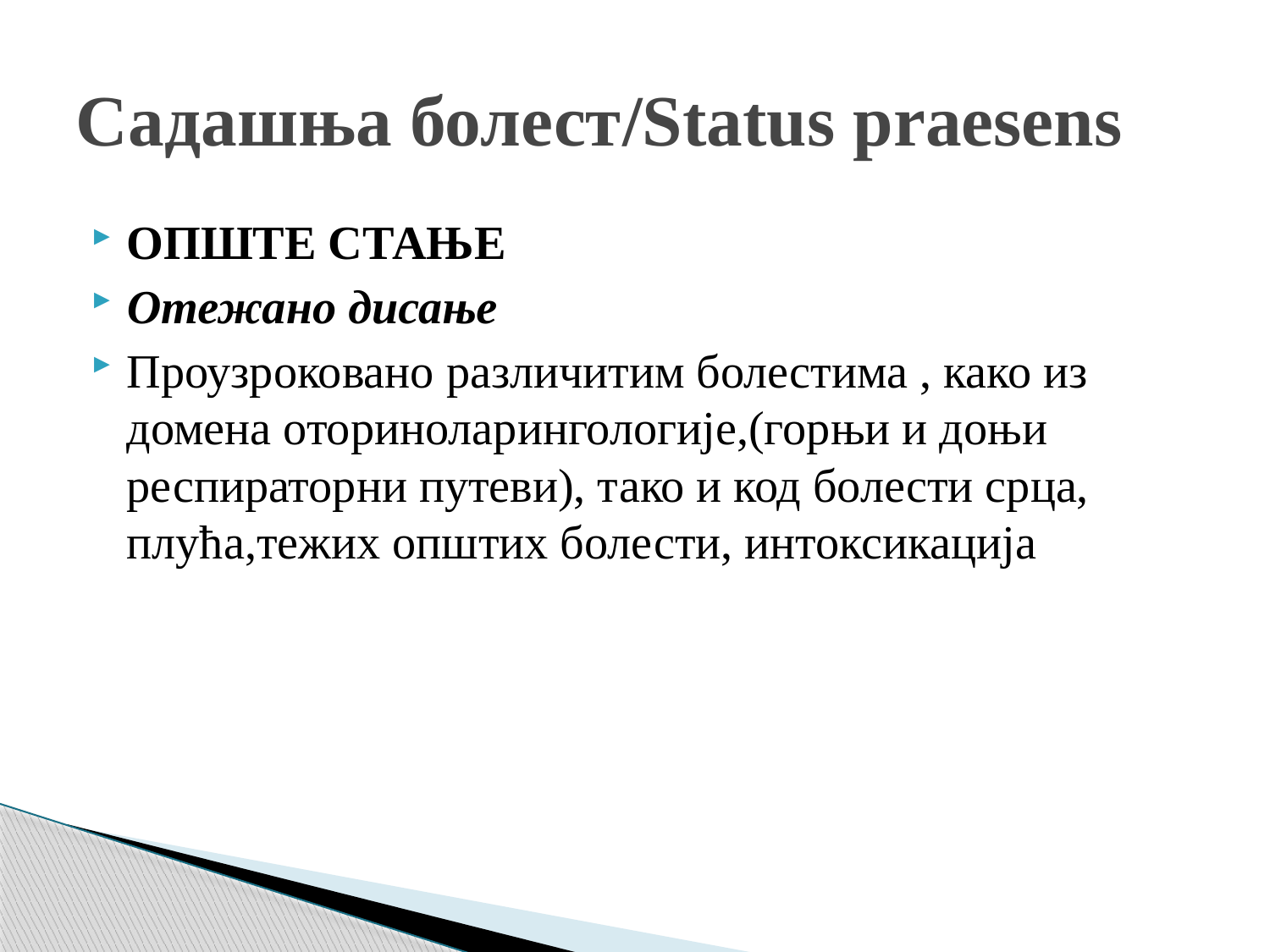

# Садашња болест/Status praesens
ОПШТЕ СТАЊЕ
Отежано дисање
Проузроковано различитим болестима , како из домена оториноларингологије,(горњи и доњи респираторни путеви), тако и код болести срца, плућа,тежих општих болести, интоксикација